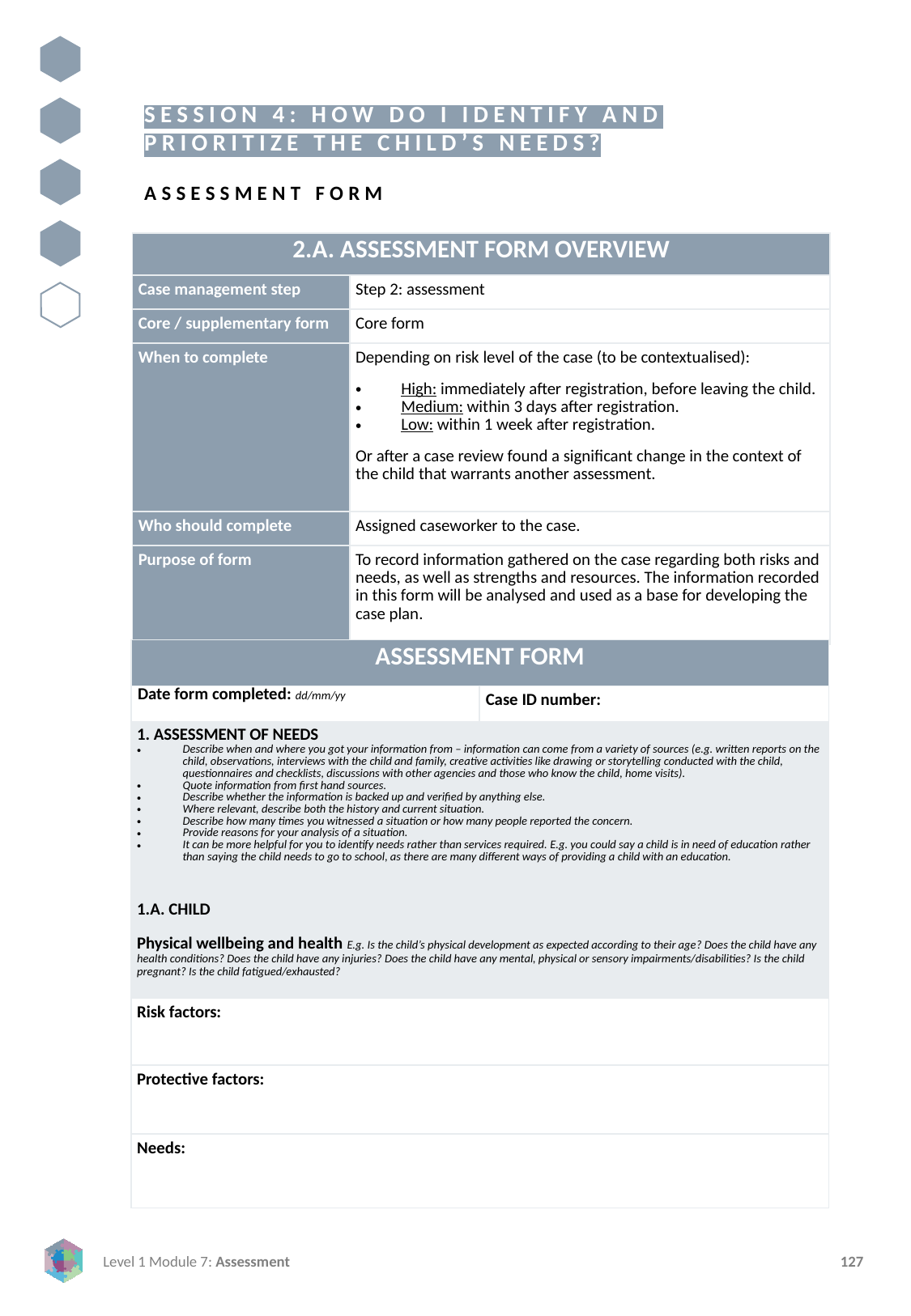

SESSION 4: HOW DO I IDENTIFY AND PRIORITIZE THE CHILD’S NEEDS?

ASSESSMENT FORM

| 2.A. ASSESSMENT FORM OVERVIEW |  |
| --- | --- |
| Case management step | Step 2: assessment |
| Core / supplementary form | Core form |
| When to complete | Depending on risk level of the case (to be contextualised): High: immediately after registration, before leaving the child. Medium: within 3 days after registration. Low: within 1 week after registration. Or after a case review found a significant change in the context of the child that warrants another assessment. |
| Who should complete | Assigned caseworker to the case. |
| Purpose of form | To record information gathered on the case regarding both risks and needs, as well as strengths and resources. The information recorded in this form will be analysed and used as a base for developing the case plan. |

| ASSESSMENT FORM |  |
| --- | --- |
| Date form completed: dd/mm/yy | Case ID number: |
| 1. ASSESSMENT OF NEEDS Describe when and where you got your information from – information can come from a variety of sources (e.g. written reports on the child, observations, interviews with the child and family, creative activities like drawing or storytelling conducted with the child, questionnaires and checklists, discussions with other agencies and those who know the child, home visits). Quote information from first hand sources. Describe whether the information is backed up and verified by anything else. Where relevant, describe both the history and current situation. Describe how many times you witnessed a situation or how many people reported the concern. Provide reasons for your analysis of a situation. It can be more helpful for you to identify needs rather than services required. E.g. you could say a child is in need of education rather than saying the child needs to go to school, as there are many different ways of providing a child with an education. |  |
| 1.A. CHILD |  |
| Physical wellbeing and health E.g. Is the child’s physical development as expected according to their age? Does the child have any health conditions? Does the child have any injuries? Does the child have any mental, physical or sensory impairments/disabilities? Is the child pregnant? Is the child fatigued/exhausted? |  |
| Risk factors: |  |
| Protective factors: |  |
| Needs: |  |